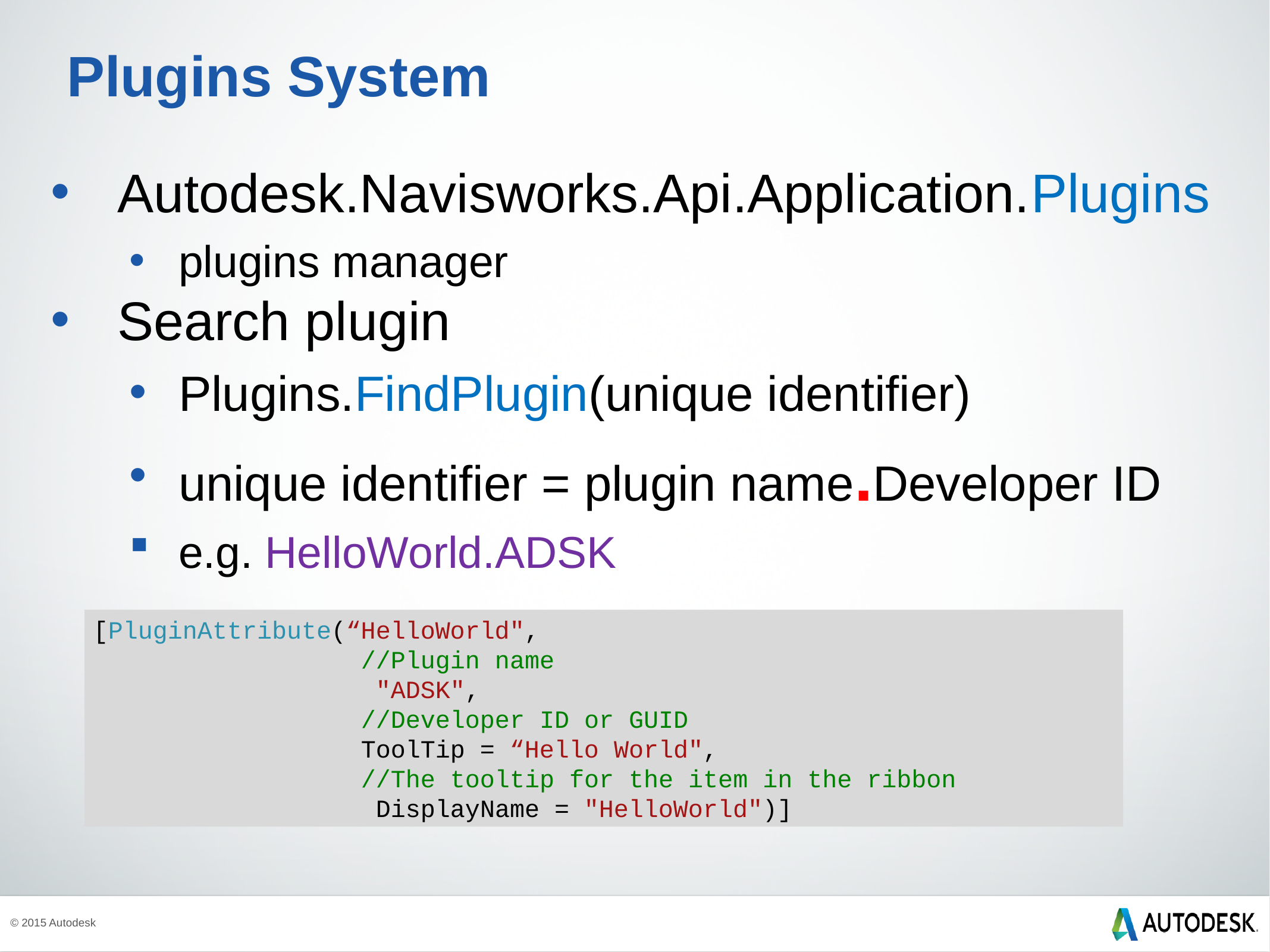

# Plugins System
Autodesk.Navisworks.Api.Application.Plugins
plugins manager
Search plugin
Plugins.FindPlugin(unique identifier)
unique identifier = plugin name.Developer ID
e.g. HelloWorld.ADSK

[PluginAttribute(“HelloWorld",
			//Plugin name
                   "ADSK",
                  //Developer ID or GUID
                  ToolTip = “Hello World",
                  //The tooltip for the item in the ribbon
                   DisplayName = "HelloWorld")]